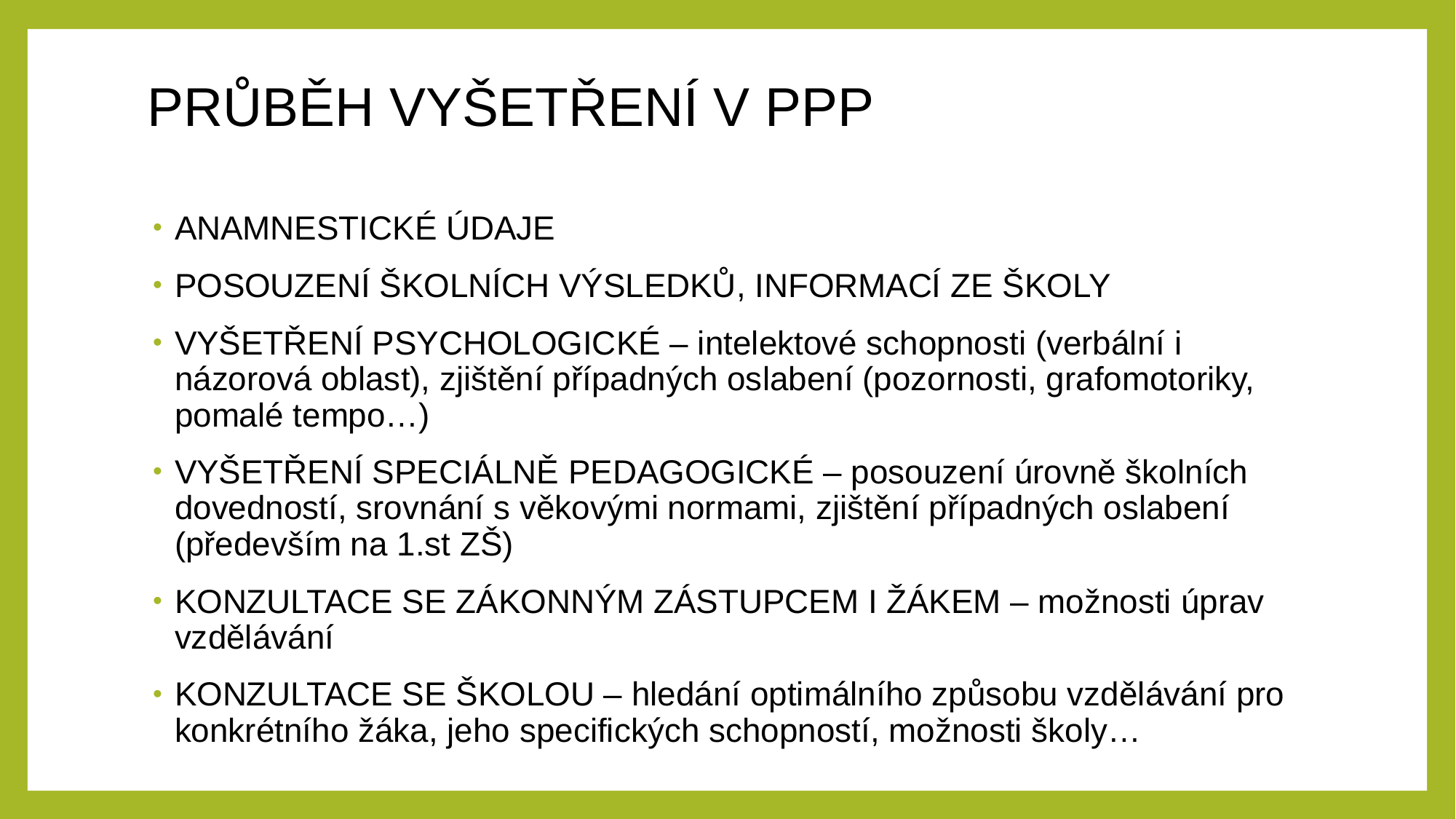

# PRŮBĚH VYŠETŘENÍ V PPP

ANAMNESTICKÉ ÚDAJE
POSOUZENÍ ŠKOLNÍCH VÝSLEDKŮ, INFORMACÍ ZE ŠKOLY
VYŠETŘENÍ PSYCHOLOGICKÉ – intelektové schopnosti (verbální i názorová oblast), zjištění případných oslabení (pozornosti, grafomotoriky, pomalé tempo…)
VYŠETŘENÍ SPECIÁLNĚ PEDAGOGICKÉ – posouzení úrovně školních dovedností, srovnání s věkovými normami, zjištění případných oslabení (především na 1.st ZŠ)
KONZULTACE SE ZÁKONNÝM ZÁSTUPCEM I ŽÁKEM – možnosti úprav vzdělávání
KONZULTACE SE ŠKOLOU – hledání optimálního způsobu vzdělávání pro konkrétního žáka, jeho specifických schopností, možnosti školy…